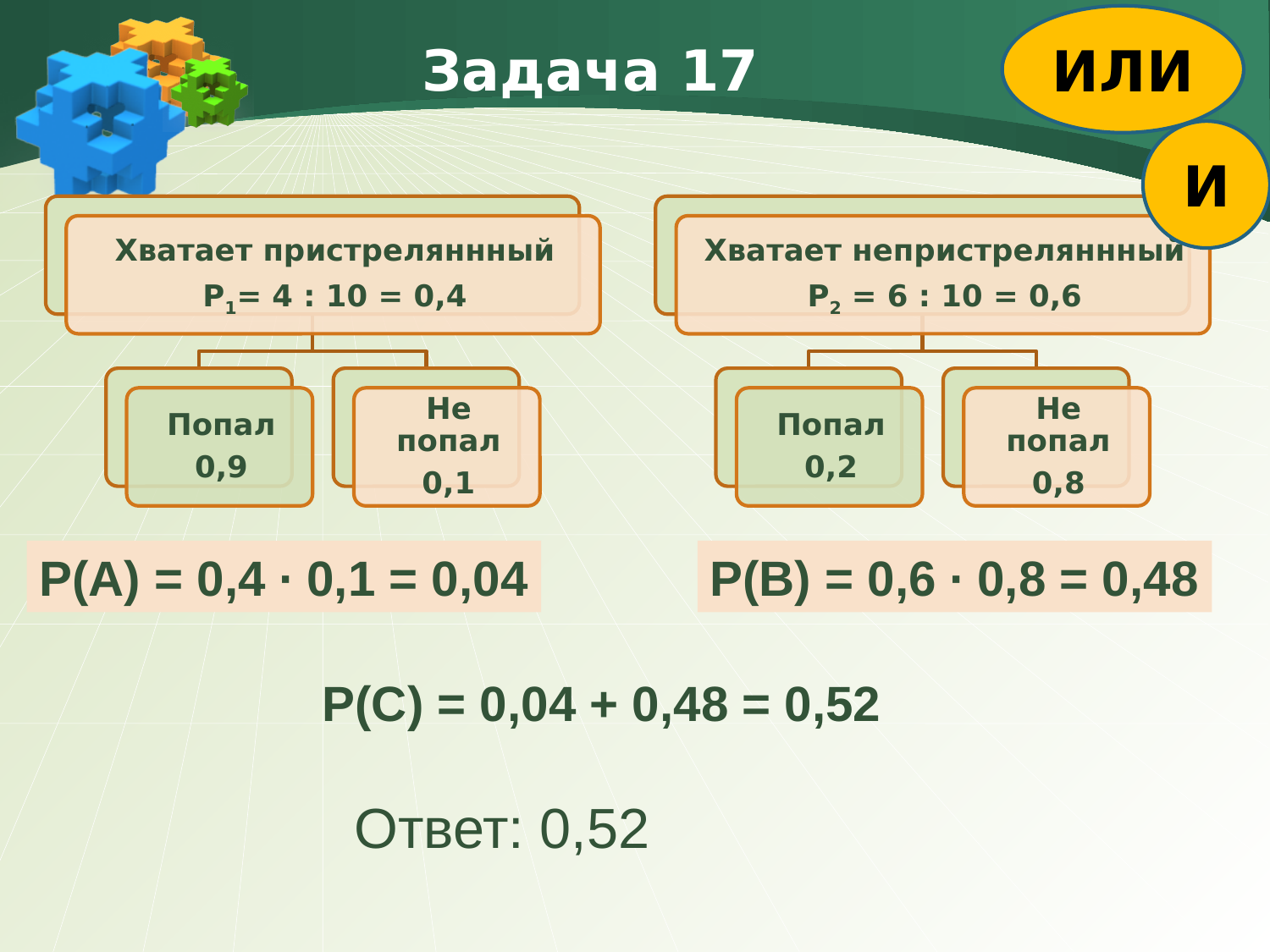

ИЛИ
# Задача 17

И
Хватает пристреляннный
Р1= 4 : 10 = 0,4
Попал
0,9
Не попал
0,1
Хватает непристреляннный
Р2 = 6 : 10 = 0,6
Попал
0,2
Не попал
0,8
Р(А) = 0,4 ∙ 0,1 = 0,04
Р(В) = 0,6 ∙ 0,8 = 0,48
Р(С) = 0,04 + 0,48 = 0,52
Ответ: 0,52